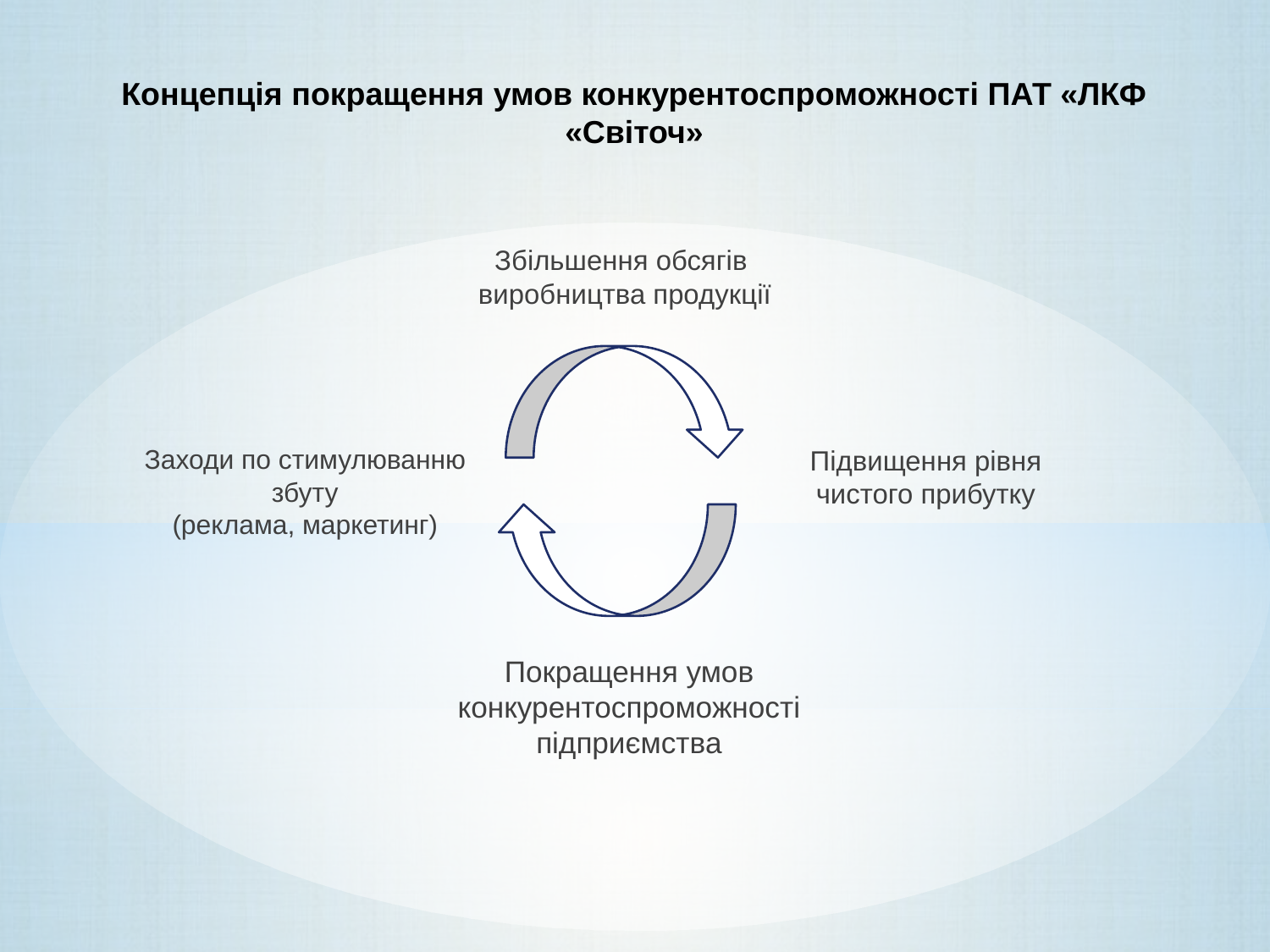

# Концепція покращення умов конкурентоспроможності ПАТ «ЛКФ «Світоч»
Збільшення обсягів
виробництва продукції

Заходи по стимулюванню збуту
(реклама, маркетинг)
Підвищення рівня чистого прибутку

Покращення умов конкурентоспроможності підприємства